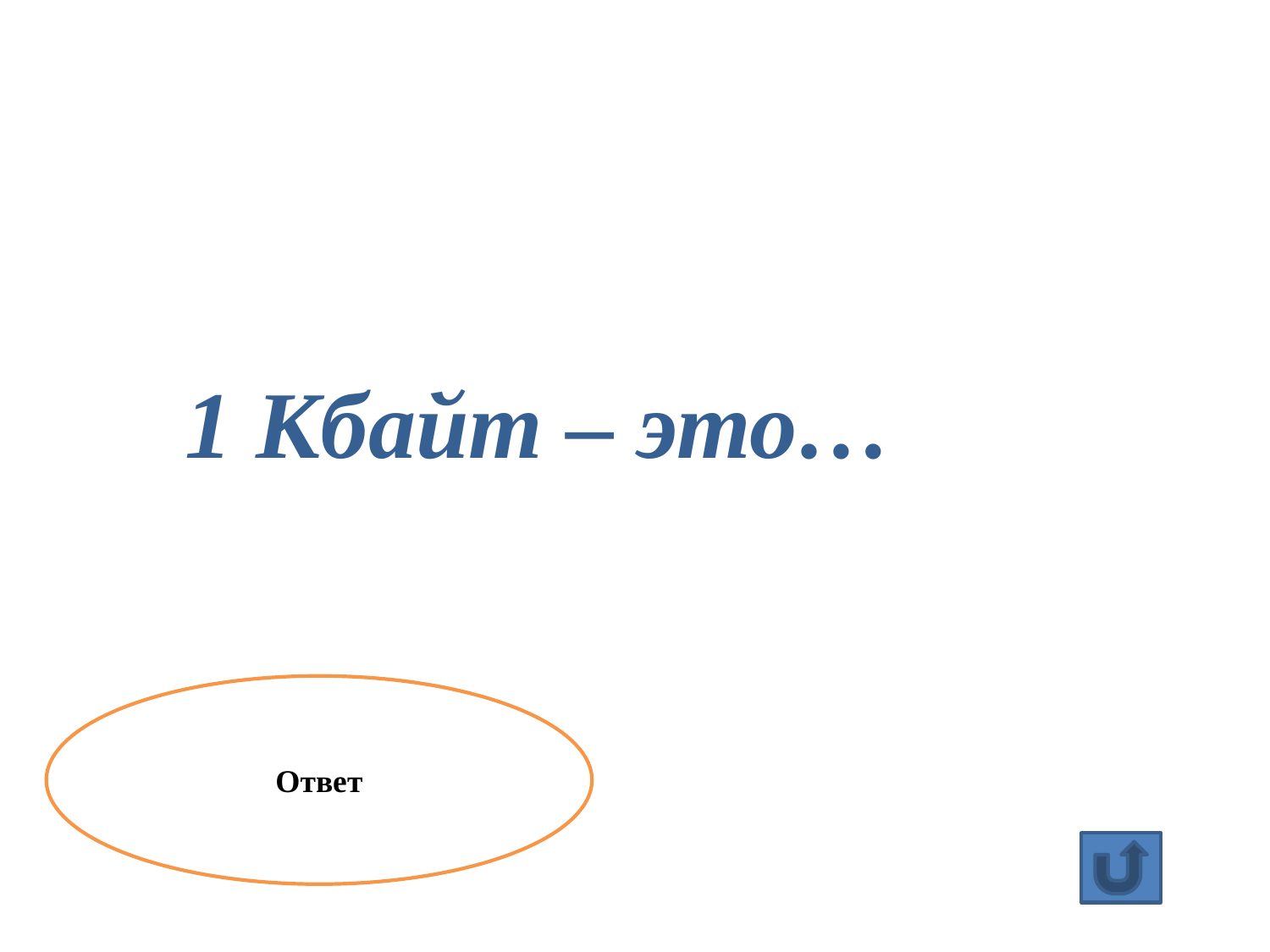

1 Кбайт – это…
Ответ
1024 байта